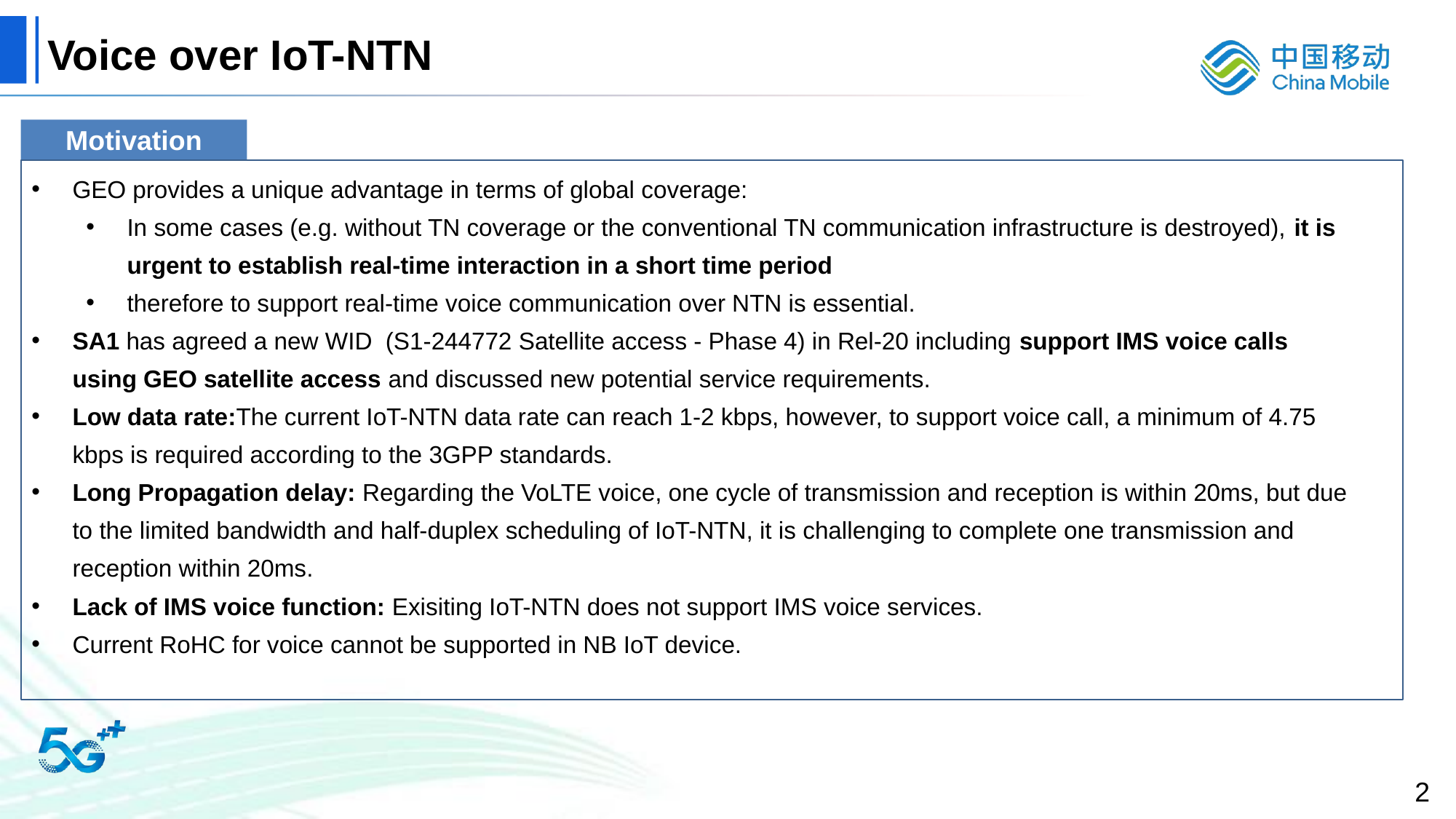

# Voice over IoT-NTN
Motivation
GEO provides a unique advantage in terms of global coverage:
In some cases (e.g. without TN coverage or the conventional TN communication infrastructure is destroyed), it is urgent to establish real-time interaction in a short time period
therefore to support real-time voice communication over NTN is essential.
SA1 has agreed a new WID  (S1-244772 Satellite access - Phase 4) in Rel-20 including support IMS voice calls using GEO satellite access and discussed new potential service requirements.
Low data rate:The current IoT-NTN data rate can reach 1-2 kbps, however, to support voice call, a minimum of 4.75 kbps is required according to the 3GPP standards.
Long Propagation delay: Regarding the VoLTE voice, one cycle of transmission and reception is within 20ms, but due to the limited bandwidth and half-duplex scheduling of IoT-NTN, it is challenging to complete one transmission and reception within 20ms.
Lack of IMS voice function: Exisiting IoT-NTN does not support IMS voice services.
Current RoHC for voice cannot be supported in NB IoT device.